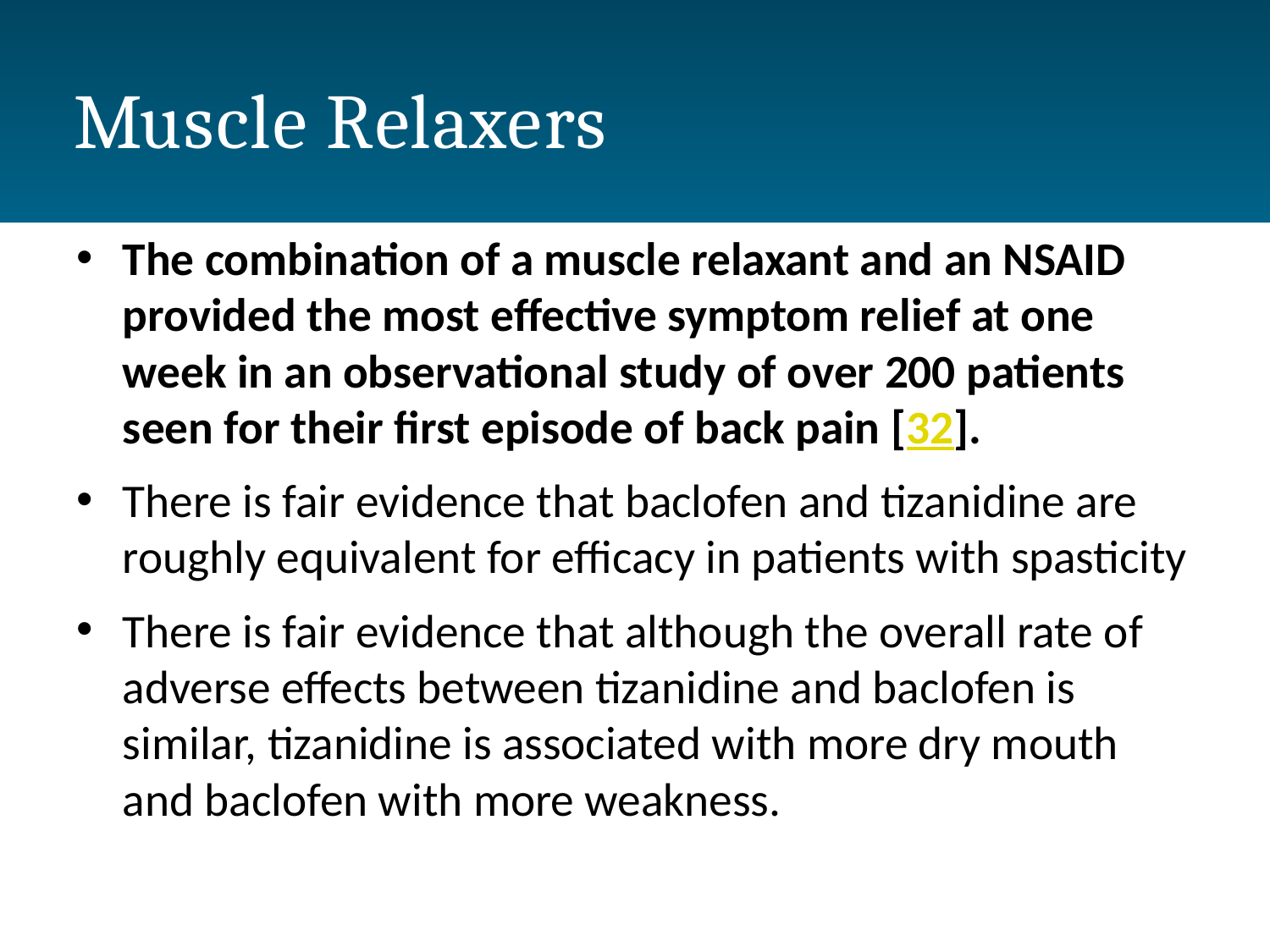

# Muscle Relaxers
The combination of a muscle relaxant and an NSAID provided the most effective symptom relief at one week in an observational study of over 200 patients seen for their first episode of back pain [32].
There is fair evidence that baclofen and tizanidine are roughly equivalent for efficacy in patients with spasticity
There is fair evidence that although the overall rate of adverse effects between tizanidine and baclofen is similar, tizanidine is associated with more dry mouth and baclofen with more weakness.